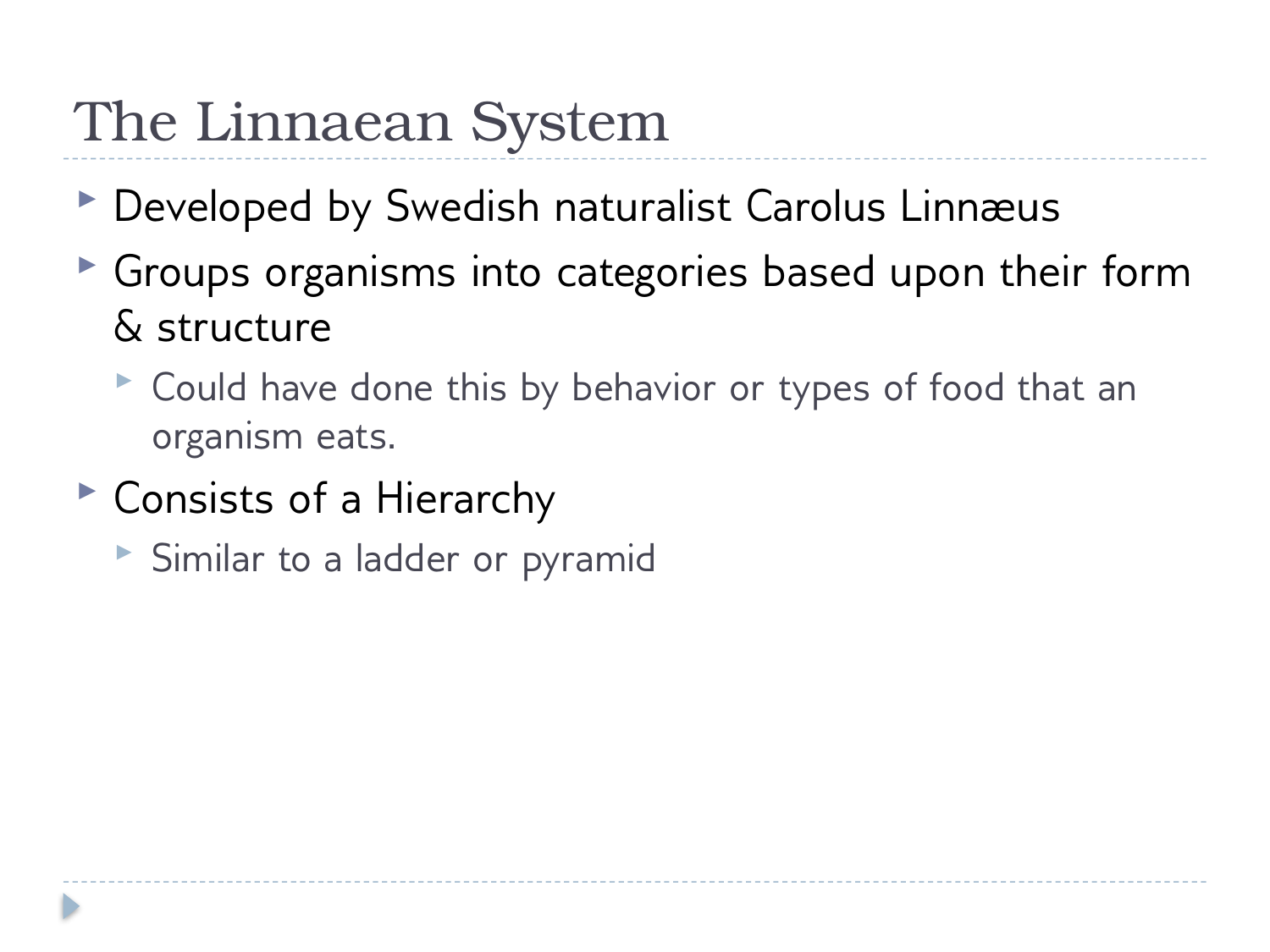

# The Linnaean System
Developed by Swedish naturalist Carolus Linnaeus
Groups organisms into categories based upon their form & structure
Could have done this by behavior or types of food that an organism eats.
Consists of a Hierarchy
Similar to a ladder or pyramid